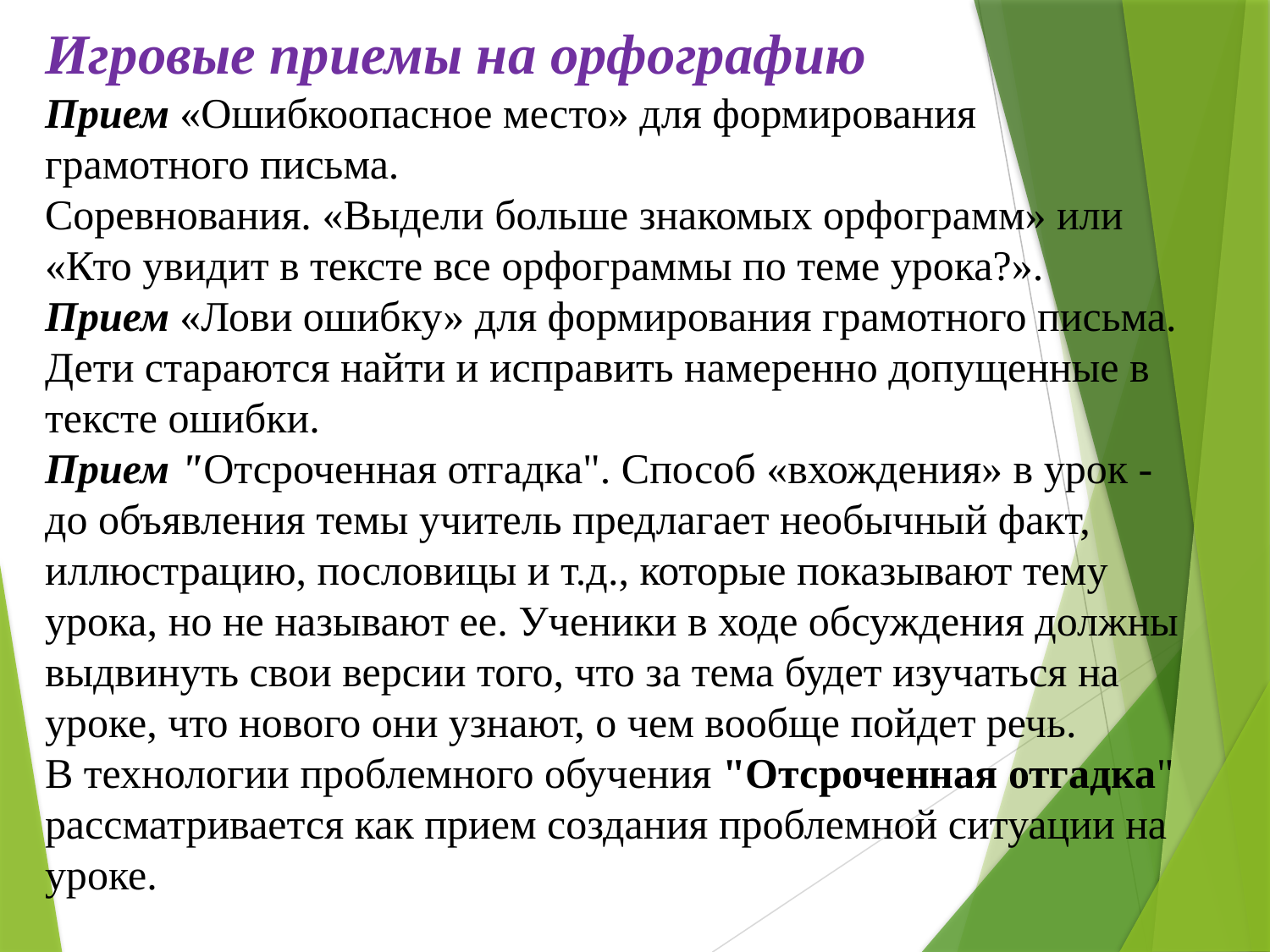

Игровые приемы на орфографию
Прием «Ошибкоопасное место» для формирования грамотного письма.
Соревнования. «Выдели больше знакомых орфограмм» или «Кто увидит в тексте все орфограммы по теме урока?».
Прием «Лови ошибку» для формирования грамотного письма.
Дети стараются найти и исправить намеренно допущенные в тексте ошибки.
Прием "Отсроченная отгадка". Способ «вхождения» в урок -  до объявления темы учитель предлагает необычный факт, иллюстрацию, пословицы и т.д., которые показывают тему урока, но не называют ее. Ученики в ходе обсуждения должны выдвинуть свои версии того, что за тема будет изучаться на уроке, что нового они узнают, о чем вообще пойдет речь.
В технологии проблемного обучения "Отсроченная отгадка" рассматривается как прием создания проблемной ситуации на уроке.